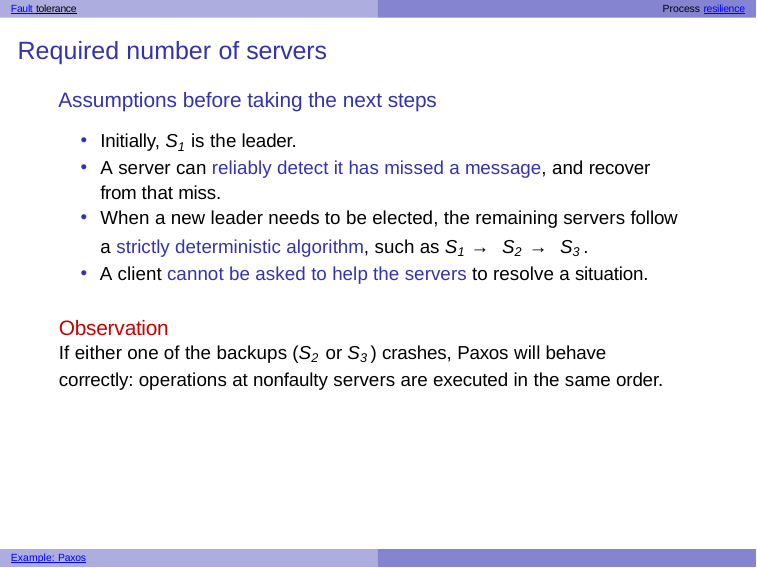

Fault tolerance	Process resilience
# Required number of servers
Assumptions before taking the next steps
Initially, S1 is the leader.
A server can reliably detect it has missed a message, and recover from that miss.
When a new leader needs to be elected, the remaining servers follow a strictly deterministic algorithm, such as S1 → S2 → S3 .
A client cannot be asked to help the servers to resolve a situation.

Observation
If either one of the backups (S2 or S3 ) crashes, Paxos will behave correctly: operations at nonfaulty servers are executed in the same order.

Example: Paxos